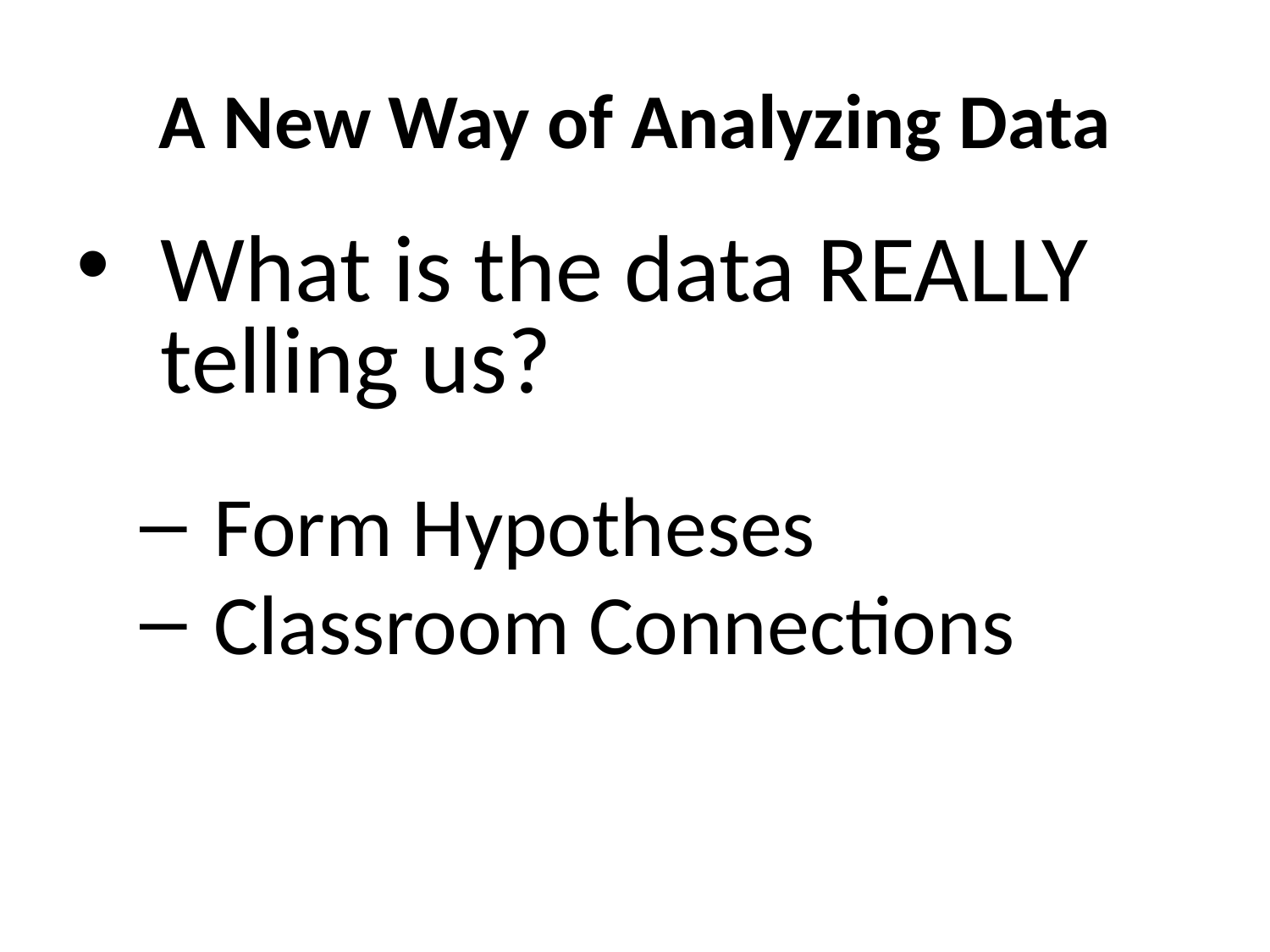

# A New Way of Analyzing Data
What is the data REALLY telling us?

Form Hypotheses
Classroom Connections